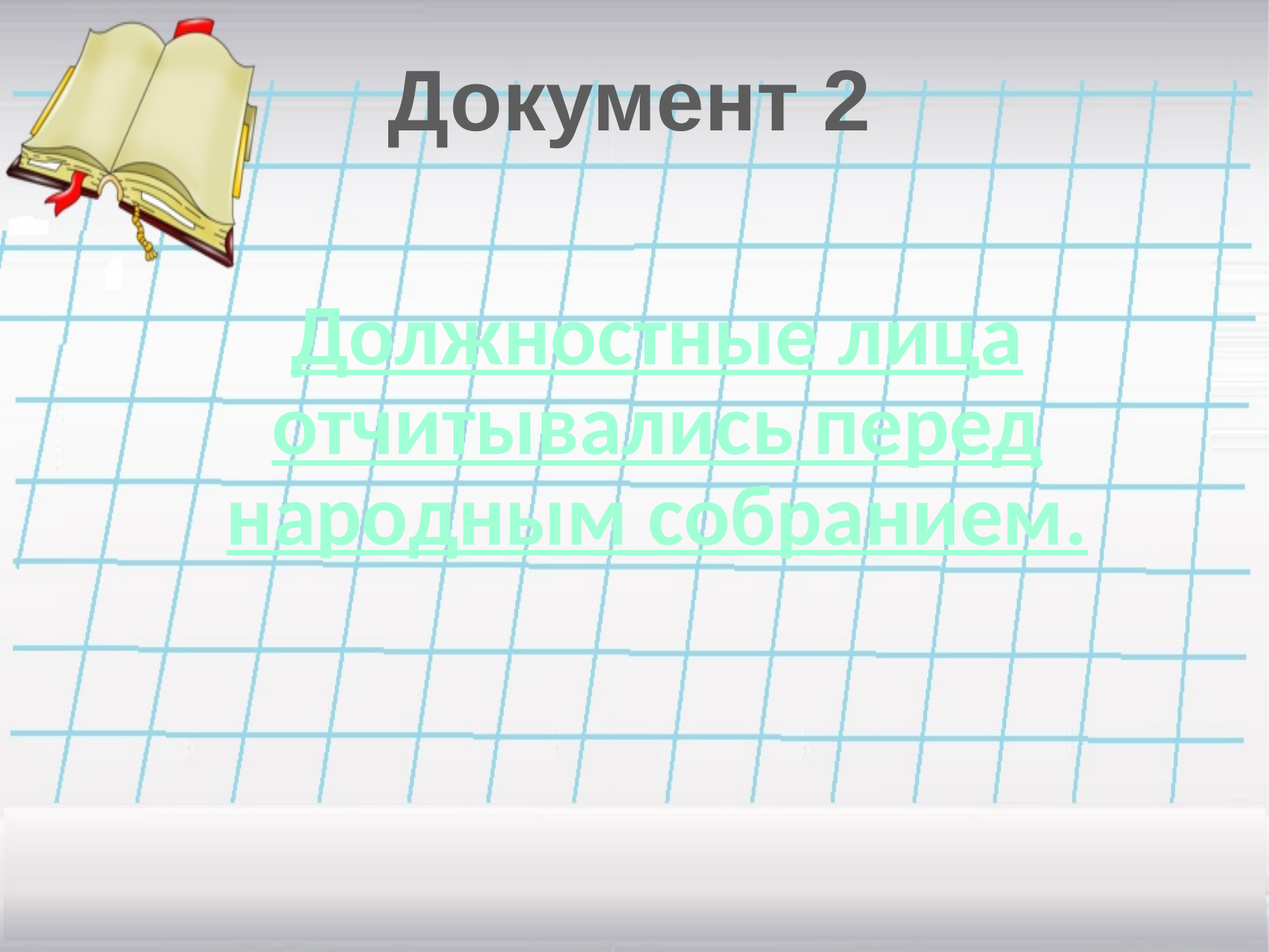

Документ 2
Должностные лица отчитывались перед народным собранием.